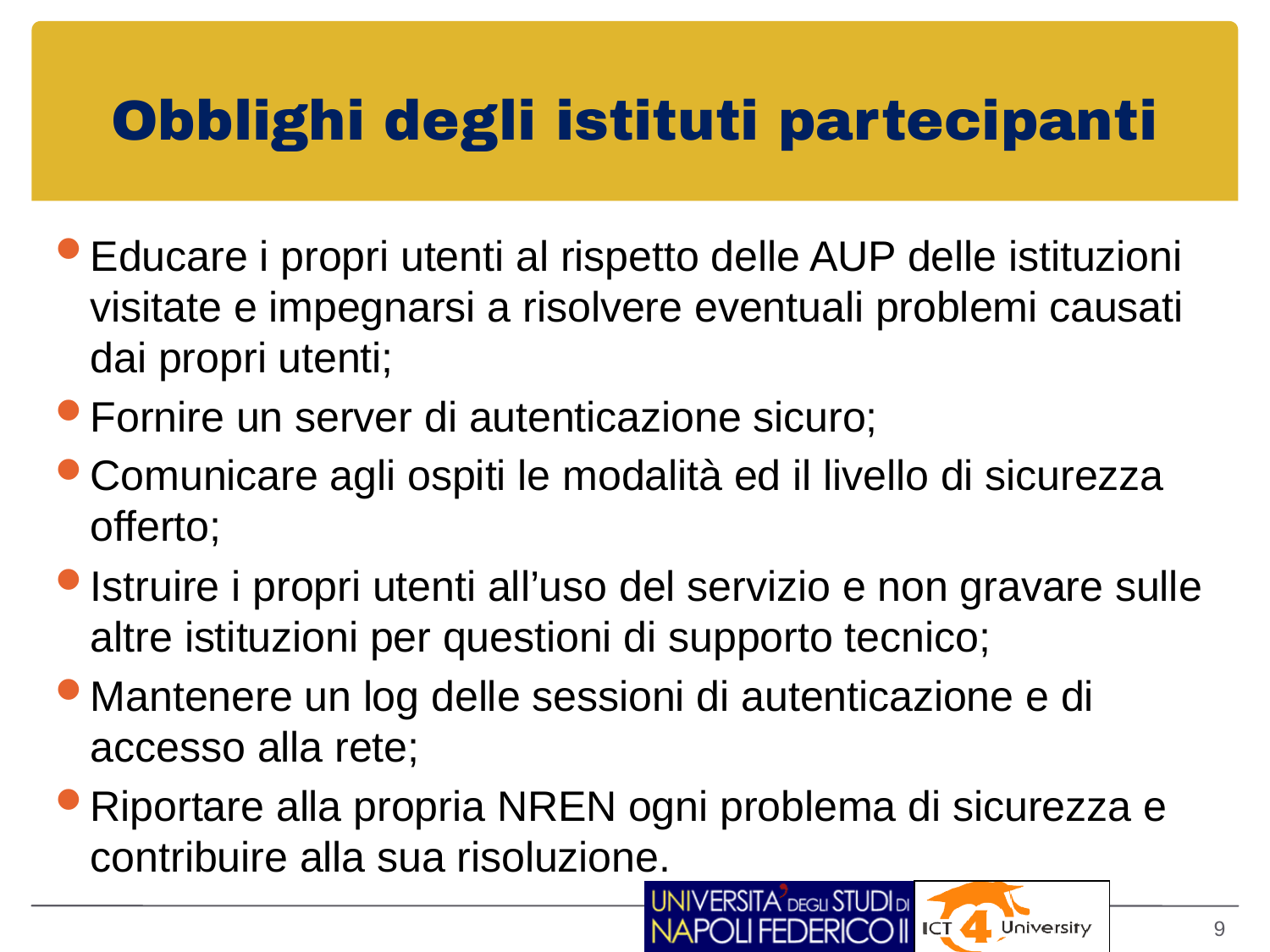

# Obblighi degli istituti partecipanti
Educare i propri utenti al rispetto delle AUP delle istituzioni visitate e impegnarsi a risolvere eventuali problemi causati dai propri utenti;
Fornire un server di autenticazione sicuro;
Comunicare agli ospiti le modalità ed il livello di sicurezza offerto;
Istruire i propri utenti all’uso del servizio e non gravare sulle altre istituzioni per questioni di supporto tecnico;
Mantenere un log delle sessioni di autenticazione e di accesso alla rete;
Riportare alla propria NREN ogni problema di sicurezza e contribuire alla sua risoluzione.

9